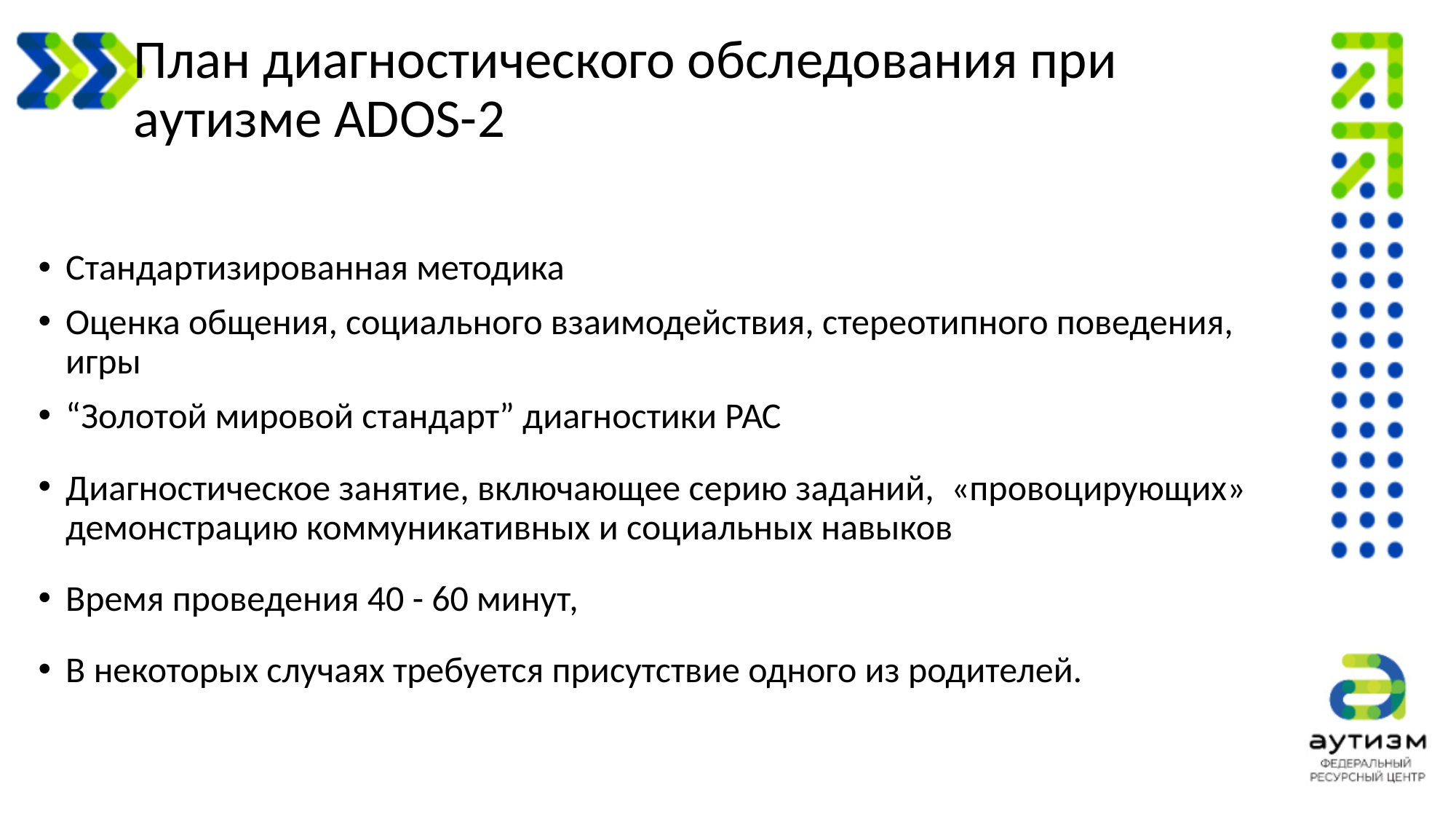

# План диагностического обследования при аутизме ADOS-2
Стандартизированная методика
Оценка общения, социального взаимодействия, стереотипного поведения, игры
“Золотой мировой стандарт” диагностики РАС
Диагностическое занятие, включающее серию заданий,  «провоцирующих» демонстрацию коммуникативных и социальных навыков
Время проведения 40 - 60 минут,
В некоторых случаях требуется присутствие одного из родителей.